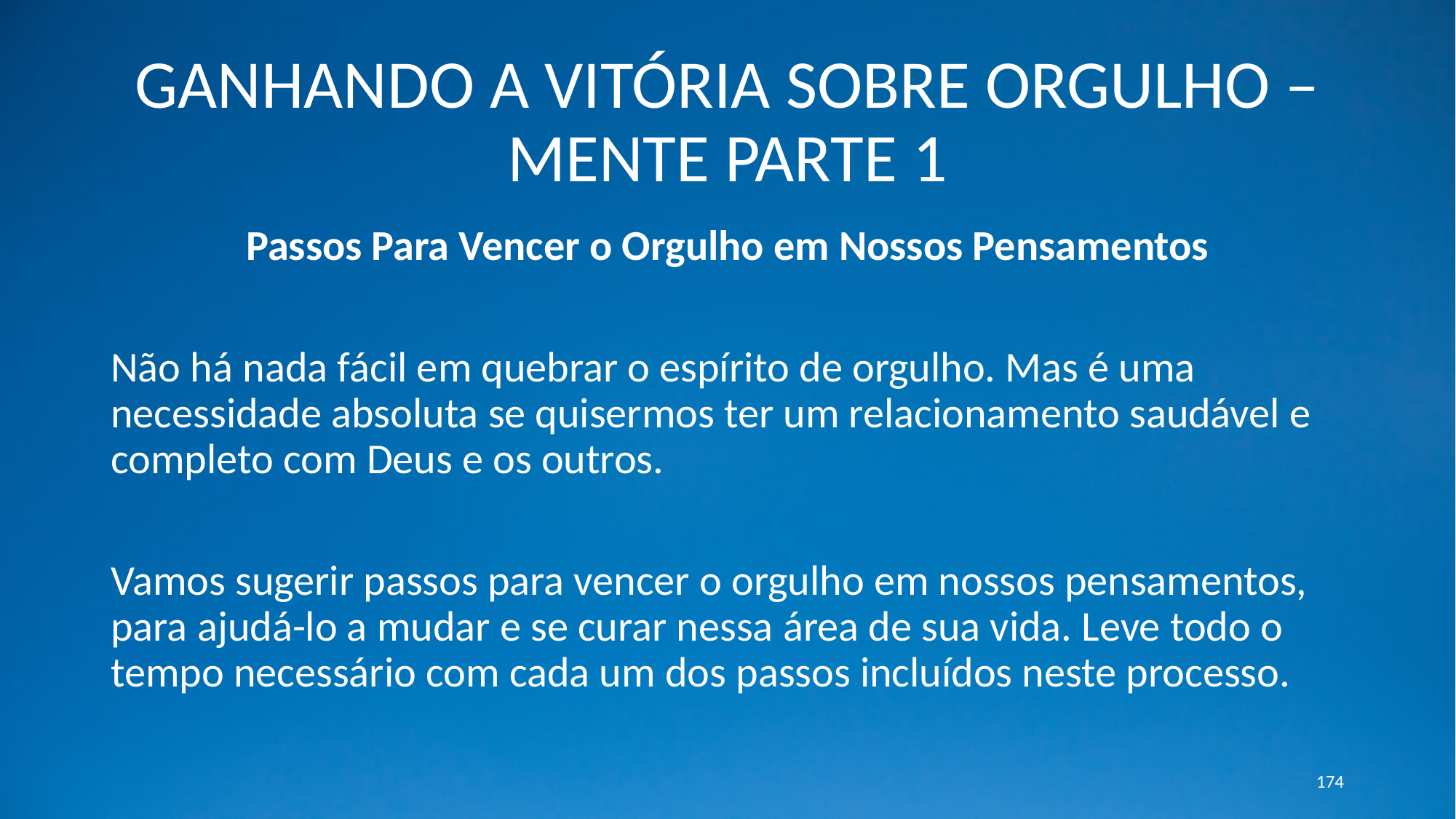

# GANHANDO A VITÓRIA SOBRE ORGULHO – MENTE PARTE 1
Passos Para Vencer o Orgulho em Nossos Pensamentos

Não há nada fácil em quebrar o espírito de orgulho. Mas é uma necessidade absoluta se quisermos ter um relacionamento saudável e completo com Deus e os outros.

Vamos sugerir passos para vencer o orgulho em nossos pensamentos, para ajudá-lo a mudar e se curar nessa área de sua vida. Leve todo o tempo necessário com cada um dos passos incluídos neste processo.

174